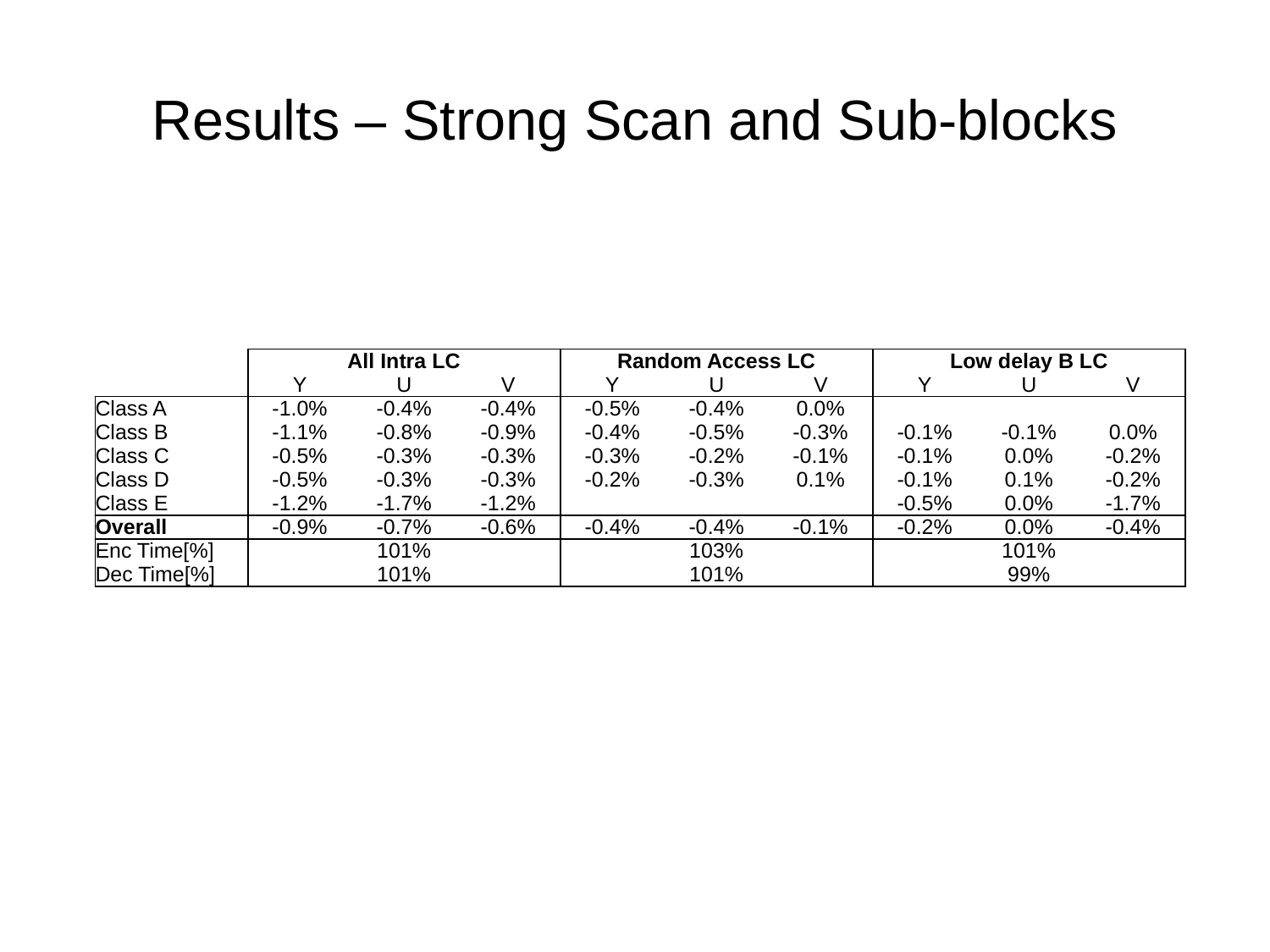

# Results – Strong Scan and Sub-blocks
|  | All Intra LC |  |  | Random Access LC |  |  | Low delay B LC |  |  |
| --- | --- | --- | --- | --- | --- | --- | --- | --- | --- |
|  | Y | U | V | Y | U | V | Y | U | V |
| Class A | -1.0% | -0.4% | -0.4% | -0.5% | -0.4% | 0.0% |  |  |  |
| Class B | -1.1% | -0.8% | -0.9% | -0.4% | -0.5% | -0.3% | -0.1% | -0.1% | 0.0% |
| Class C | -0.5% | -0.3% | -0.3% | -0.3% | -0.2% | -0.1% | -0.1% | 0.0% | -0.2% |
| Class D | -0.5% | -0.3% | -0.3% | -0.2% | -0.3% | 0.1% | -0.1% | 0.1% | -0.2% |
| Class E | -1.2% | -1.7% | -1.2% |  |  |  | -0.5% | 0.0% | -1.7% |
| Overall | -0.9% | -0.7% | -0.6% | -0.4% | -0.4% | -0.1% | -0.2% | 0.0% | -0.4% |
| Enc Time[%] | 101% |  |  | 103% |  |  | 101% |  |  |
| Dec Time[%] | 101% |  |  | 101% |  |  | 99% |  |  |